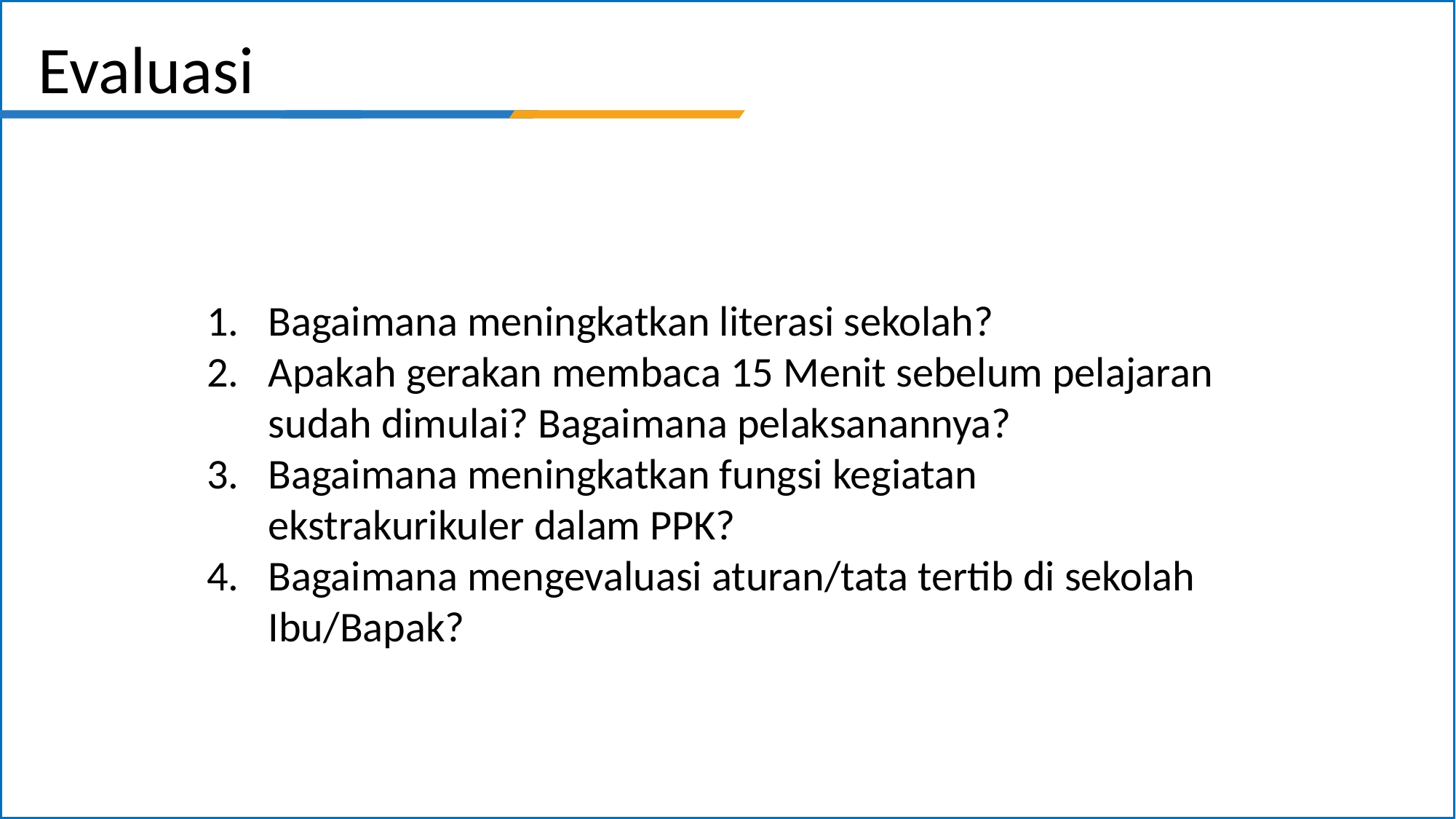

# Evaluasi

Bagaimana meningkatkan literasi sekolah?
Apakah gerakan membaca 15 Menit sebelum pelajaran sudah dimulai? Bagaimana pelaksanannya?
Bagaimana meningkatkan fungsi kegiatan ekstrakurikuler dalam PPK?
Bagaimana mengevaluasi aturan/tata tertib di sekolah Ibu/Bapak?